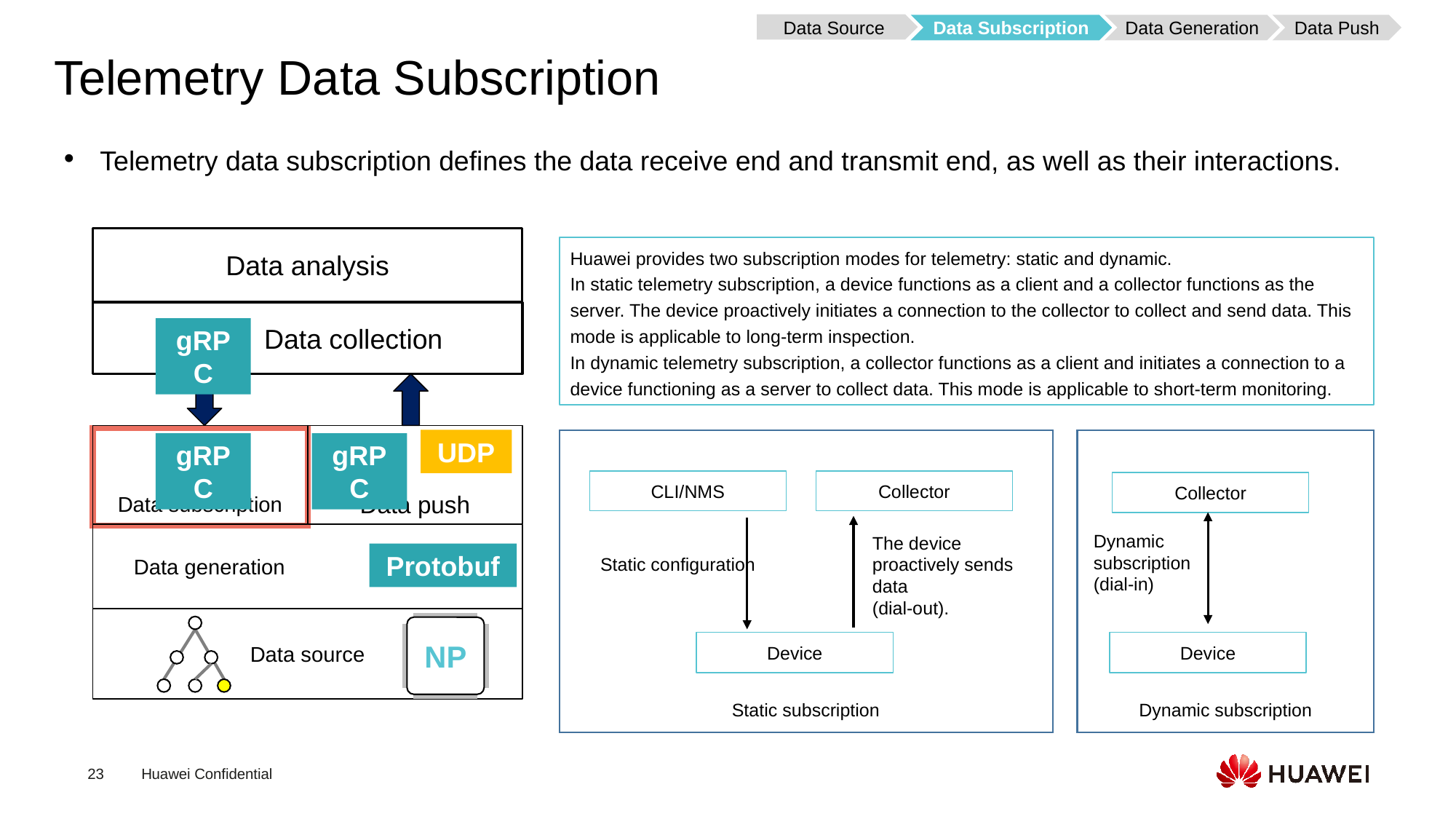

Data Source
Data Subscription
Data Generation
Data Push
# Telemetry Data Subscription
Telemetry data subscription defines the data receive end and transmit end, as well as their interactions.
Huawei provides two subscription modes for telemetry: static and dynamic.
In static telemetry subscription, a device functions as a client and a collector functions as the server. The device proactively initiates a connection to the collector to collect and send data. This mode is applicable to long-term inspection.
In dynamic telemetry subscription, a collector functions as a client and initiates a connection to a device functioning as a server to collect data. This mode is applicable to short-term monitoring.
Data analysis
            Data collection
gRPC

Data subscription

Data push

UDP
gRPC
gRPC
     Data generation
Protobuf
Data source
NP

CLI/NMS
Collector
Collector
Dynamic subscription (dial-in)
The device proactively sends data
(dial-out).
Static configuration
Device
Device
Static subscription
Dynamic subscription